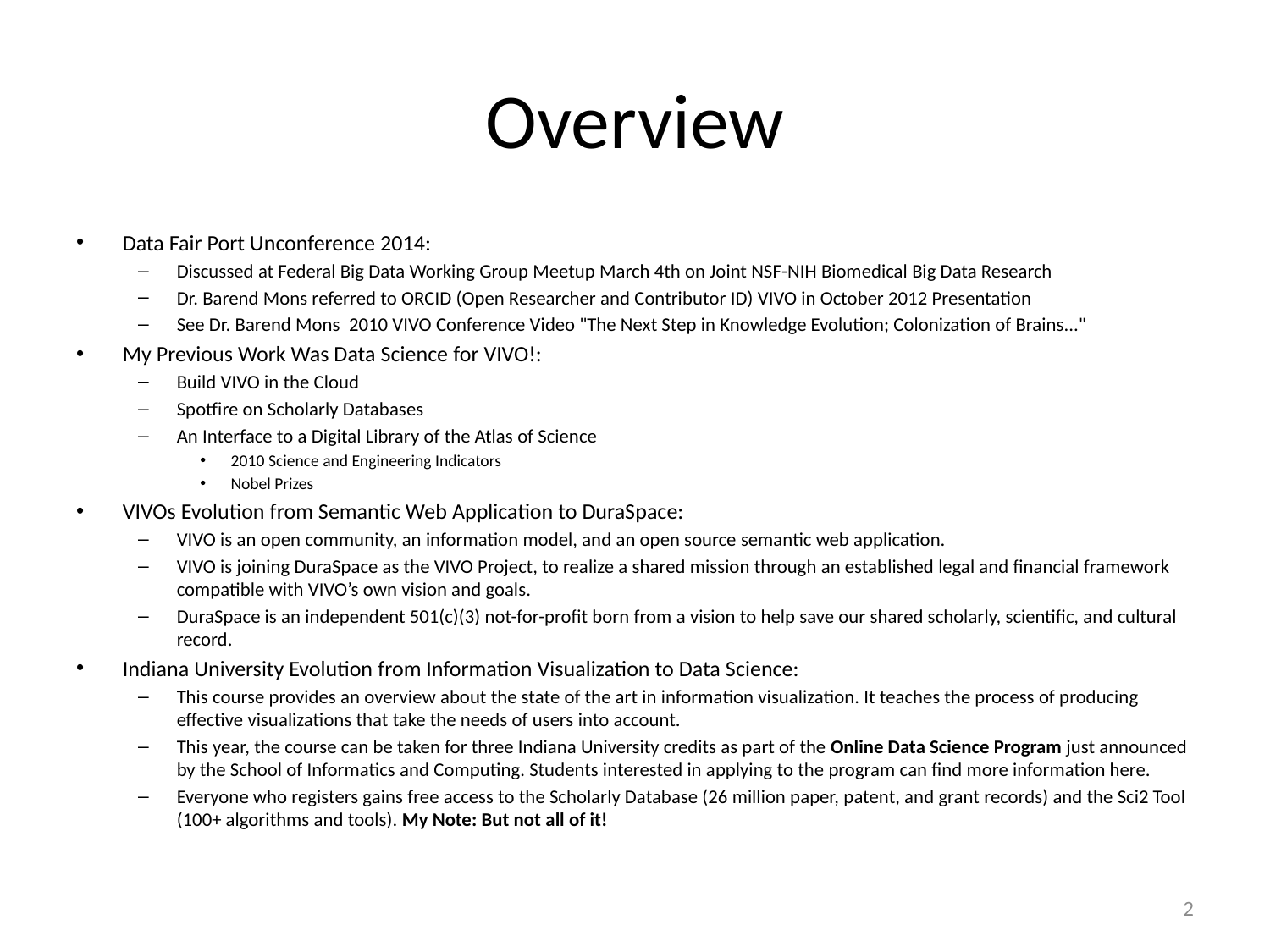

# Overview
Data Fair Port Unconference 2014:
Discussed at Federal Big Data Working Group Meetup March 4th on Joint NSF-NIH Biomedical Big Data Research
Dr. Barend Mons referred to ORCID (Open Researcher and Contributor ID) VIVO in October 2012 Presentation
See Dr. Barend Mons  2010 VIVO Conference Video "The Next Step in Knowledge Evolution; Colonization of Brains..."
My Previous Work Was Data Science for VIVO!:
Build VIVO in the Cloud
Spotfire on Scholarly Databases
An Interface to a Digital Library of the Atlas of Science
2010 Science and Engineering Indicators
Nobel Prizes
VIVOs Evolution from Semantic Web Application to DuraSpace:
VIVO is an open community, an information model, and an open source semantic web application.
VIVO is joining DuraSpace as the VIVO Project, to realize a shared mission through an established legal and financial framework compatible with VIVO’s own vision and goals.
DuraSpace is an independent 501(c)(3) not-for-profit born from a vision to help save our shared scholarly, scientific, and cultural record.
Indiana University Evolution from Information Visualization to Data Science:
This course provides an overview about the state of the art in information visualization. It teaches the process of producing effective visualizations that take the needs of users into account.
This year, the course can be taken for three Indiana University credits as part of the Online Data Science Program just announced by the School of Informatics and Computing. Students interested in applying to the program can find more information here.
Everyone who registers gains free access to the Scholarly Database (26 million paper, patent, and grant records) and the Sci2 Tool (100+ algorithms and tools). My Note: But not all of it!

2